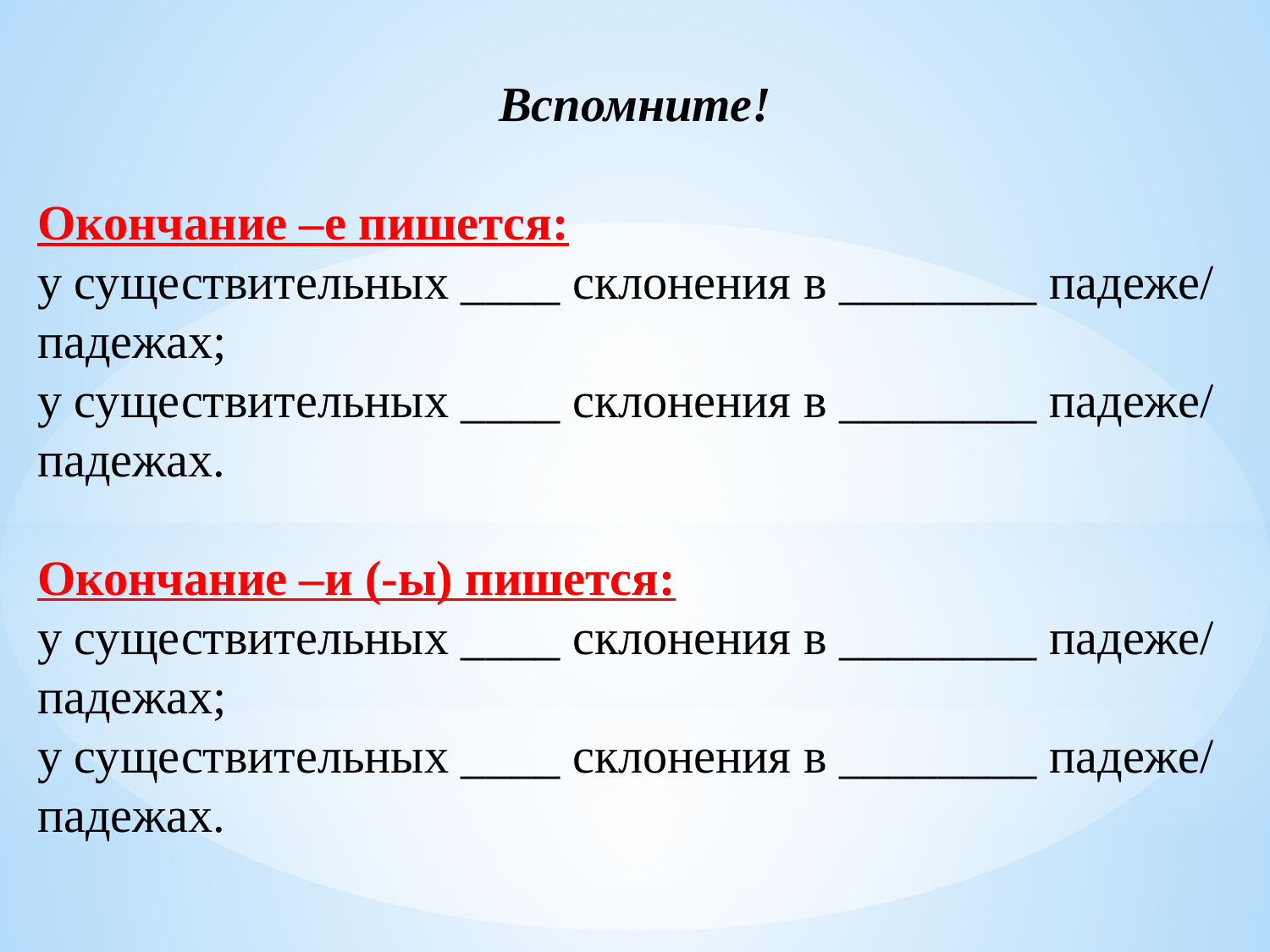

Вспомните!

Окончание –е пишется:
у существительных ____ склонения в ________ падеже/ падежах;
у существительных ____ склонения в ________ падеже/ падежах.

Окончание –и (-ы) пишется:
у существительных ____ склонения в ________ падеже/ падежах;
у существительных ____ склонения в ________ падеже/ падежах.